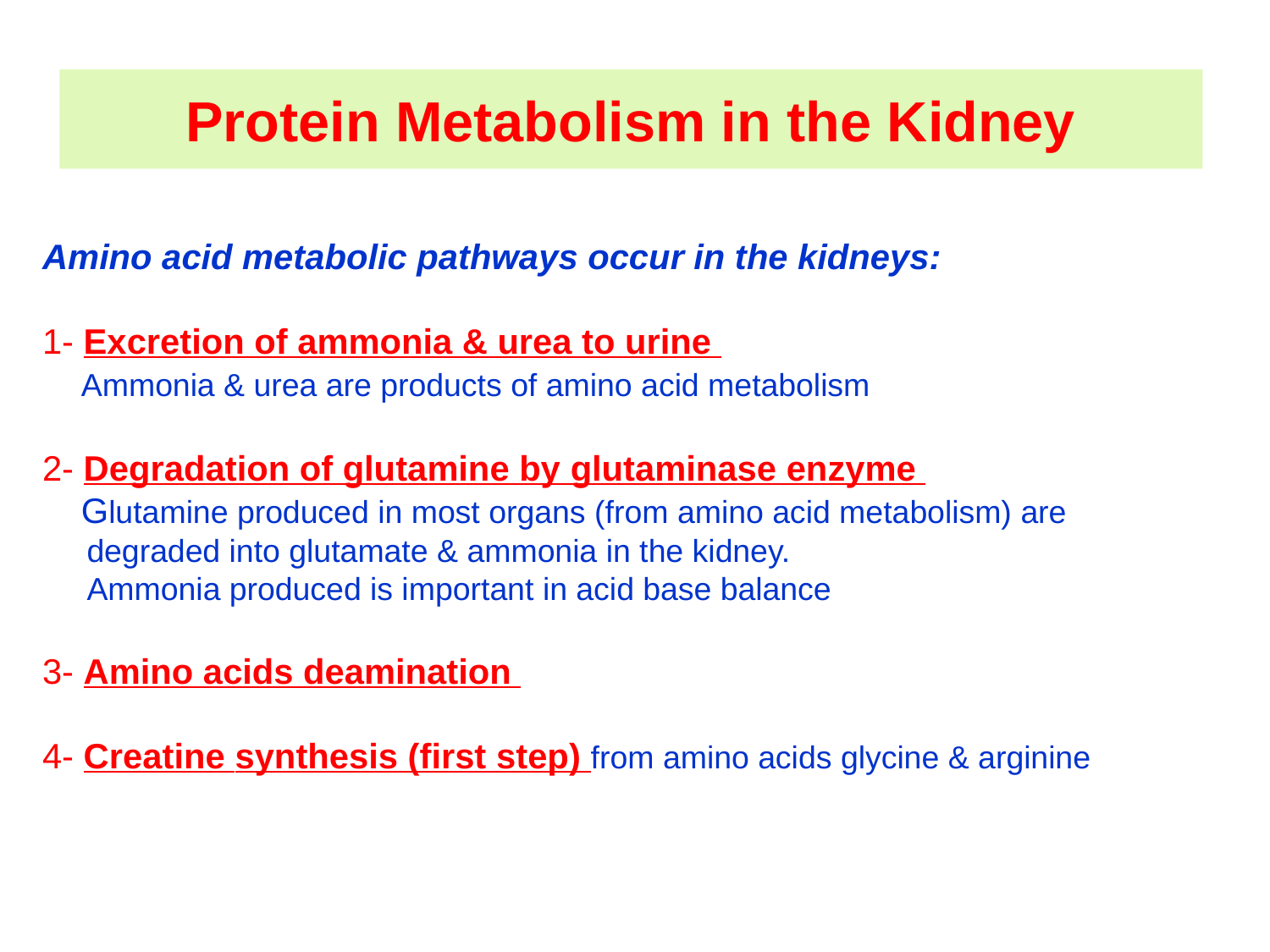

# Protein Metabolism in the Kidney
Amino acid metabolic pathways occur in the kidneys:

1- Excretion of ammonia & urea to urine
    Ammonia & urea are products of amino acid metabolism

2- Degradation of glutamine by glutaminase enzyme
    Glutamine produced in most organs (from amino acid metabolism) are
     degraded into glutamate & ammonia in the kidney.
     Ammonia produced is important in acid base balance

3- Amino acids deamination

4- Creatine synthesis (first step) from amino acids glycine & arginine